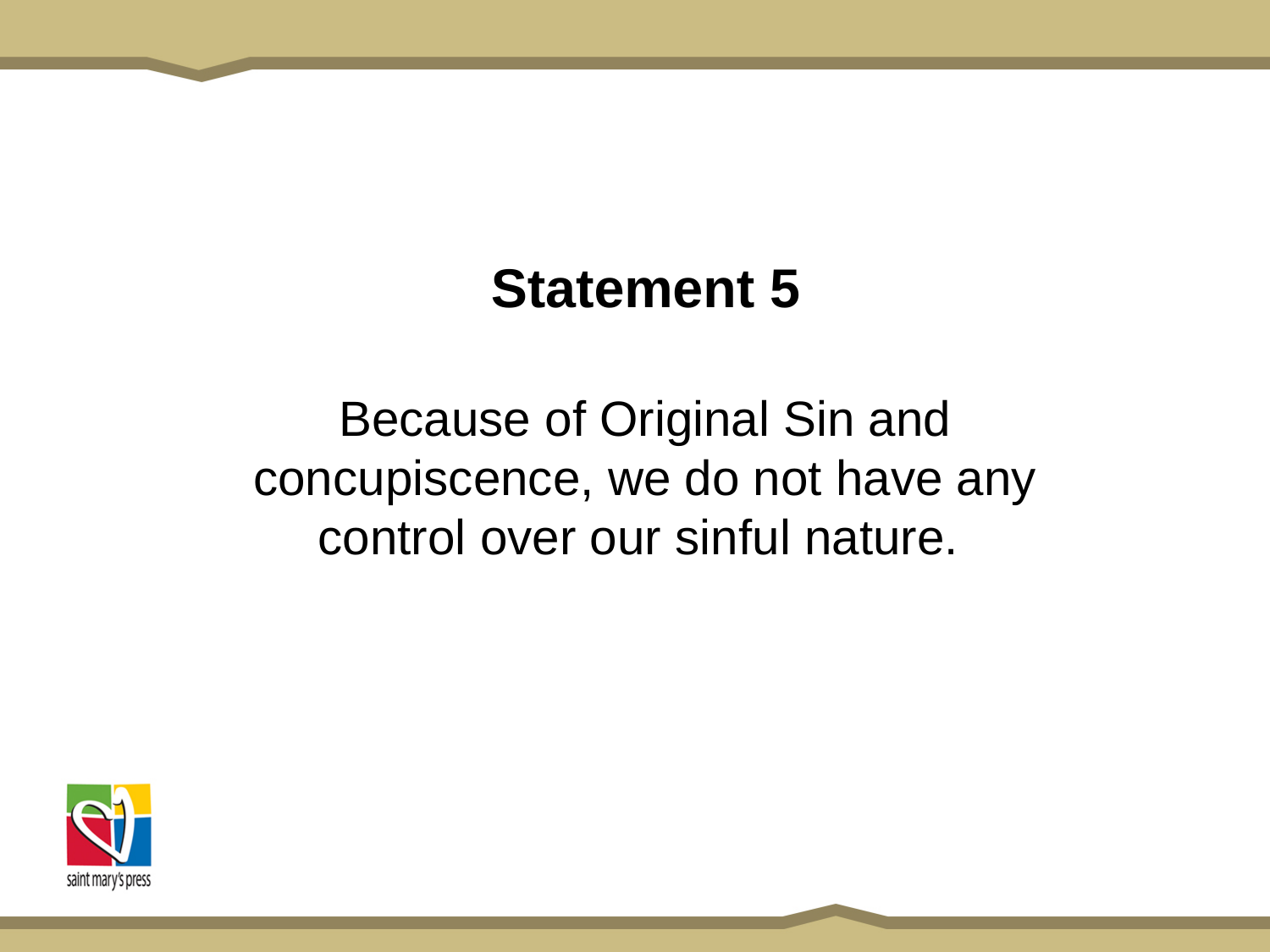

# Statement 5
Because of Original Sin and concupiscence, we do not have any control over our sinful nature.